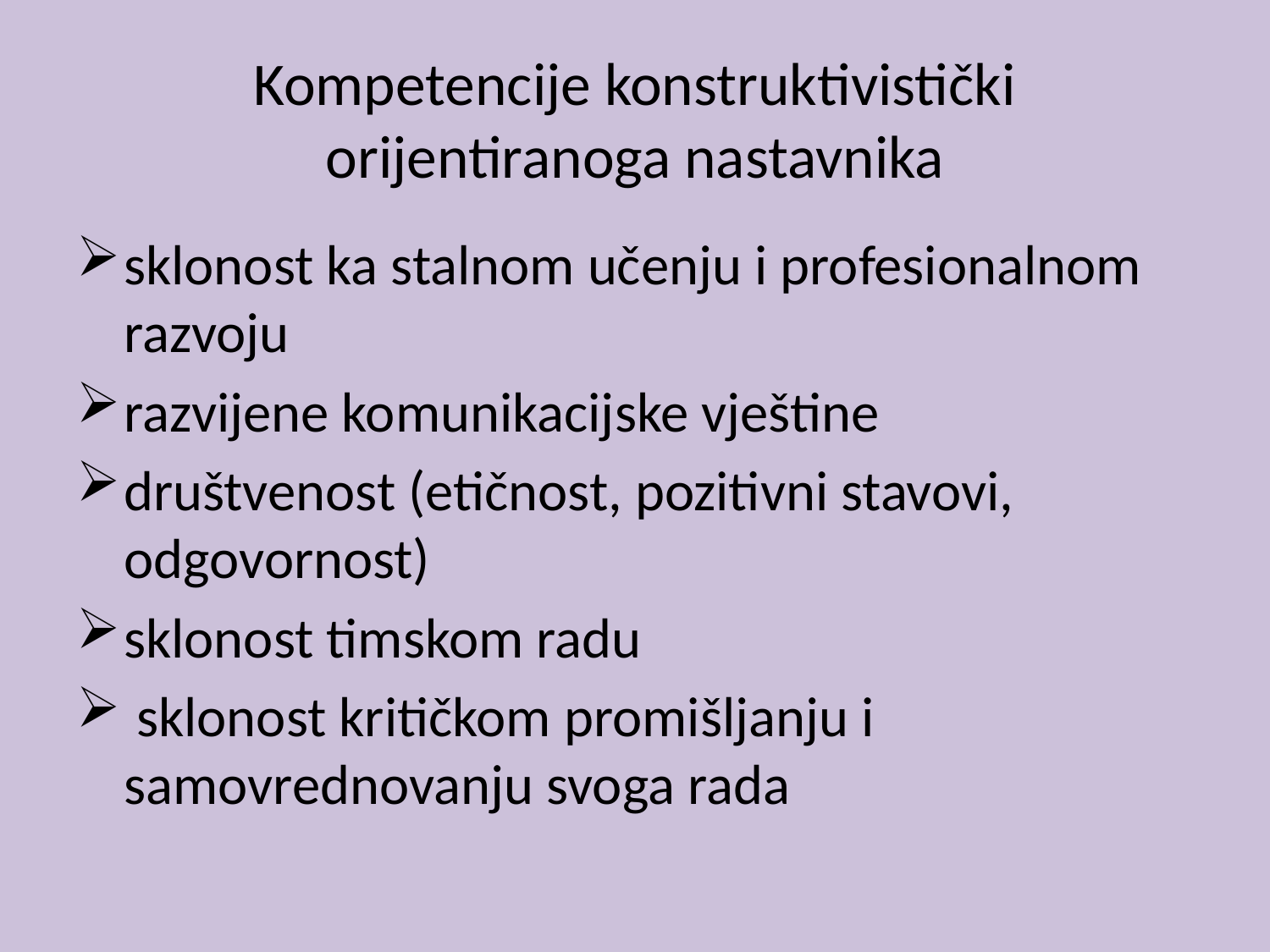

# Kompetencije konstruktivistički orijentiranoga nastavnika
sklonost ka stalnom učenju i profesionalnom razvoju
razvijene komunikacijske vještine
društvenost (etičnost, pozitivni stavovi, odgovornost)
sklonost timskom radu
 sklonost kritičkom promišljanju i samovrednovanju svoga rada